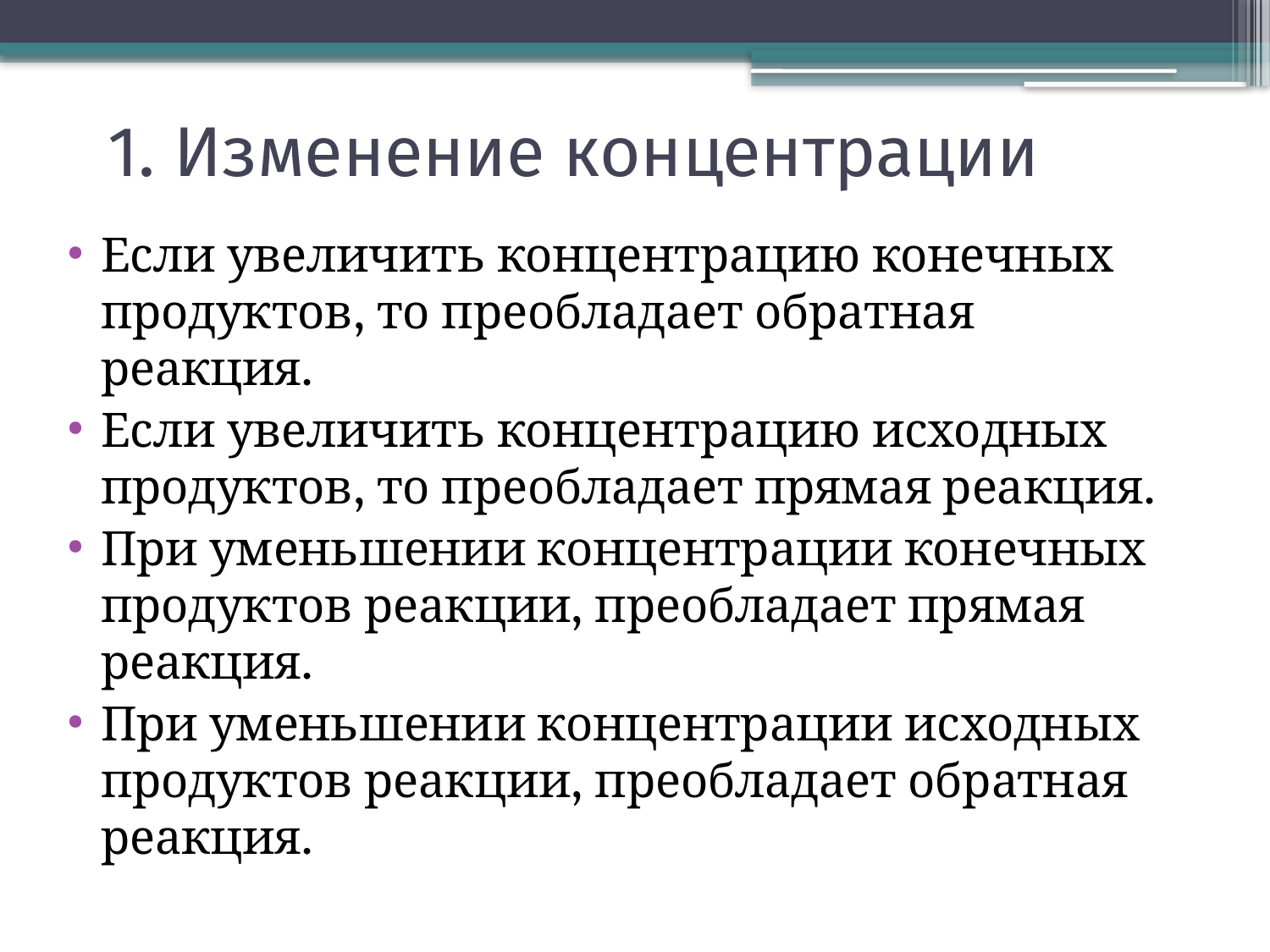

# 1. Изменение концентрации
Если увеличить концентрацию конечных продуктов, то преобладает обратная реакция.
Если увеличить концентрацию исходных продуктов, то преобладает прямая реакция.
При уменьшении концентрации конечных продуктов реакции, преобладает прямая реакция.
При уменьшении концентрации исходных продуктов реакции, преобладает обратная реакция.